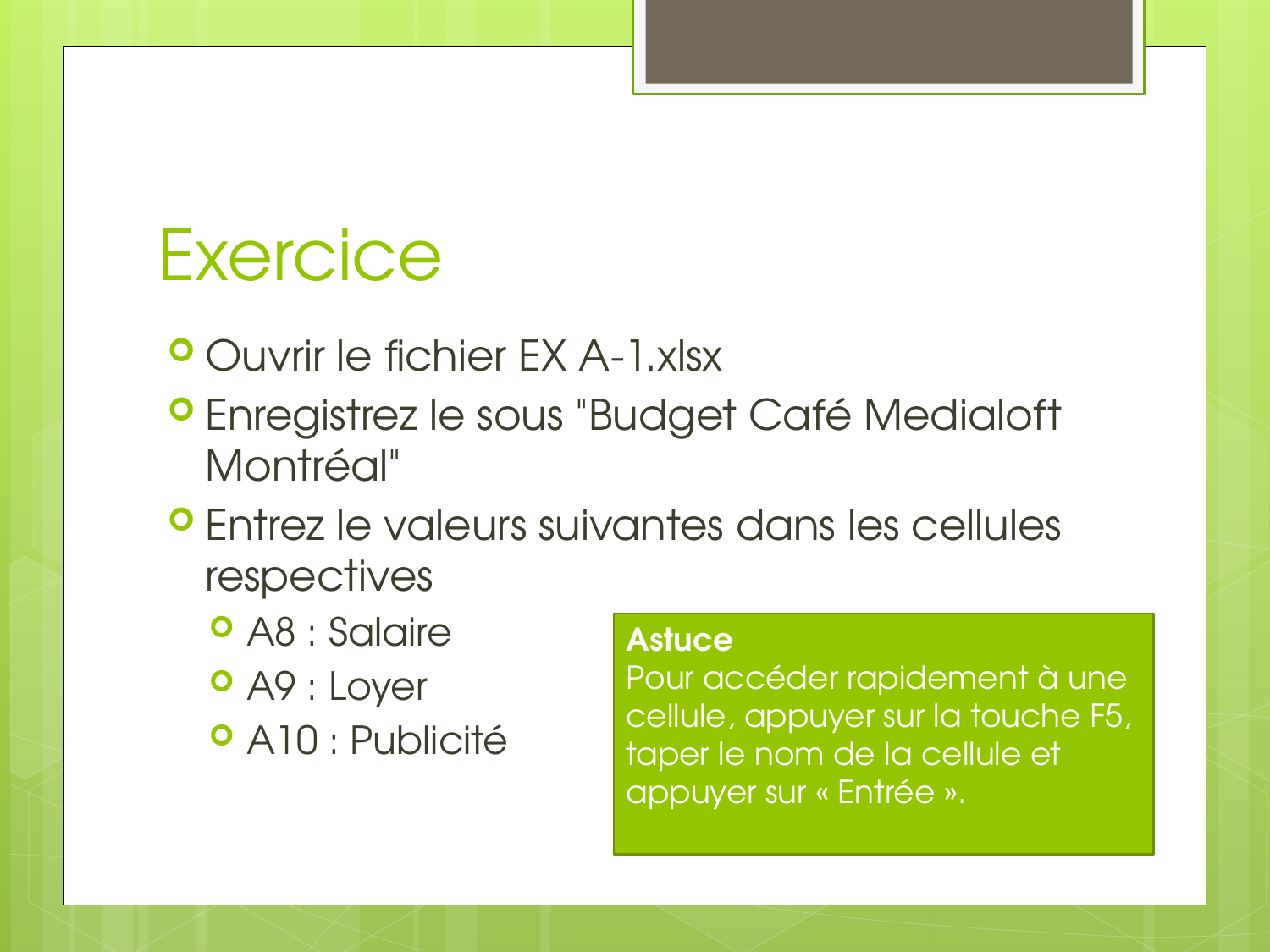

# Exercice
Ouvrir le fichier EX A-1.xlsx
Enregistrez le sous "Budget Café Medialoft Montréal"
Entrez le valeurs suivantes dans les cellules respectives
A8 : Salaire
A9 : Loyer
A10 : Publicité
Astuce
Pour accéder rapidement à une
cellule, appuyer sur la touche F5,
taper le nom de la cellule et
appuyer sur « Entrée ».